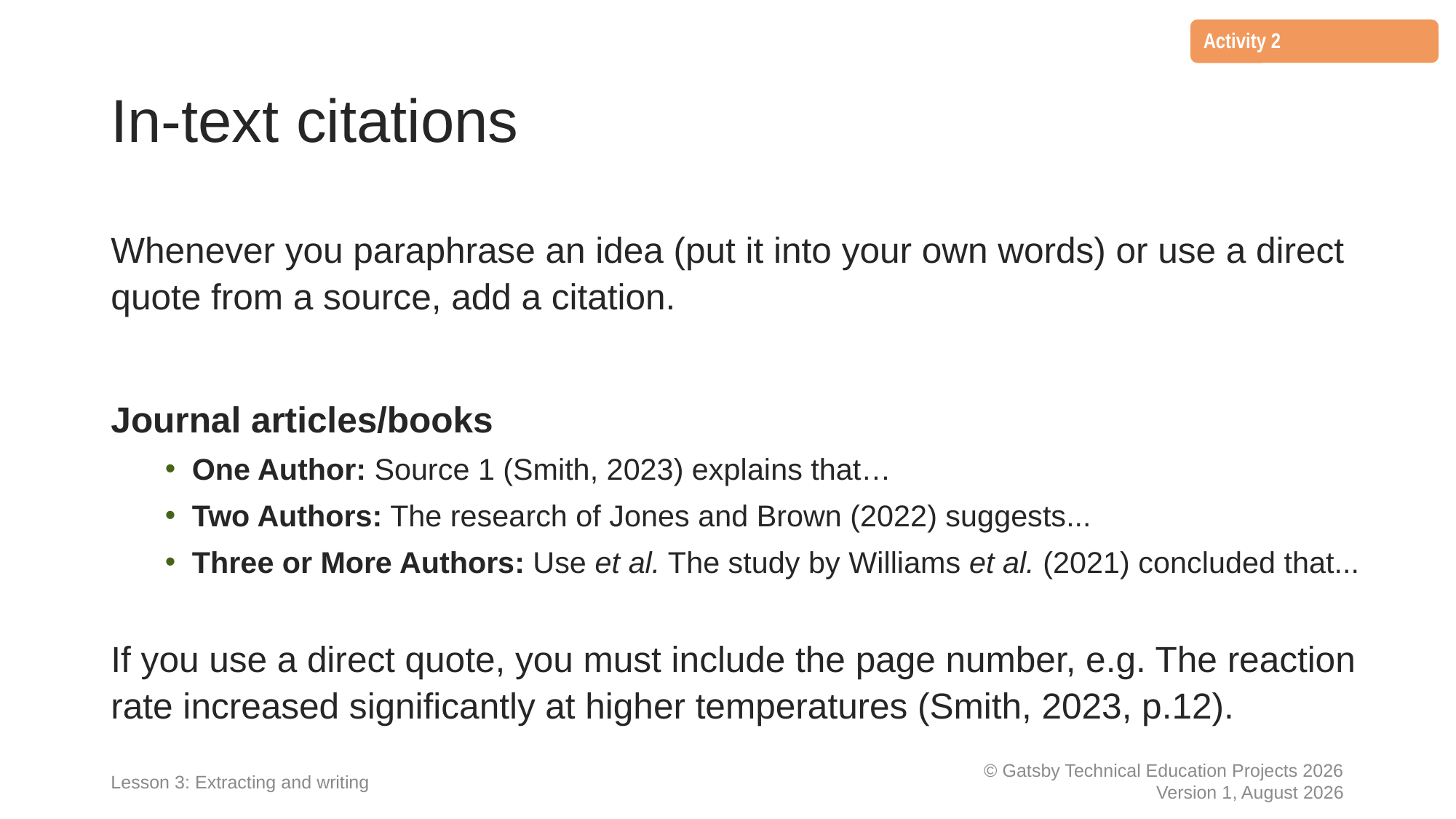

Activity 2
1
2
# In-text citations
Whenever you paraphrase an idea (put it into your own words) or use a direct quote from a source, add a citation.

Journal articles/books
One Author: Source 1 (Smith, 2023) explains that…
Two Authors: The research of Jones and Brown (2022) suggests...
Three or More Authors: Use et al. The study by Williams et al. (2021) concluded that...

If you use a direct quote, you must include the page number, e.g. The reaction rate increased significantly at higher temperatures (Smith, 2023, p.12).

Lesson 3: Extracting and writing